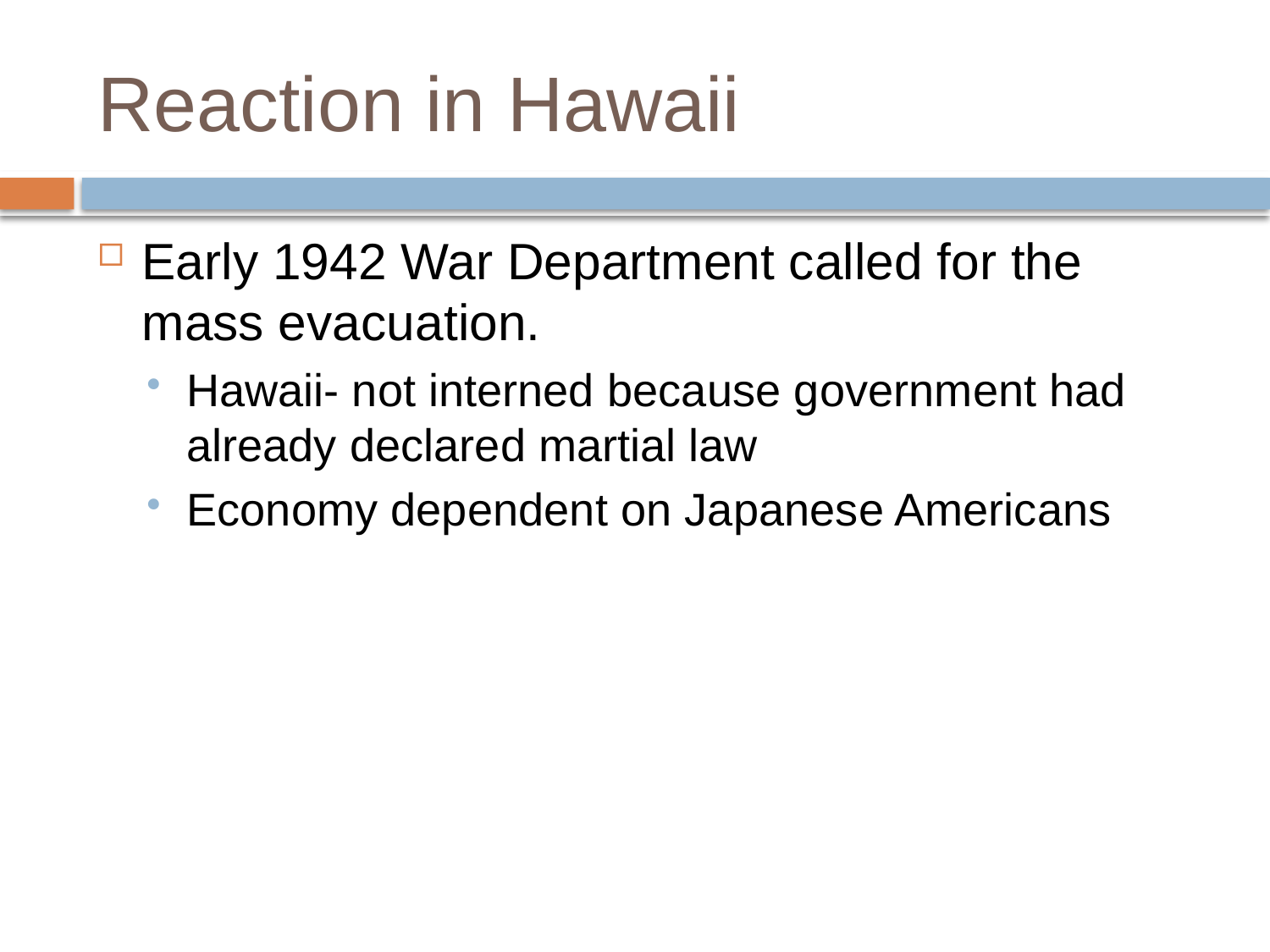

# Reaction in Hawaii
Early 1942 War Department called for the mass evacuation.
Hawaii- not interned because government had already declared martial law
Economy dependent on Japanese Americans